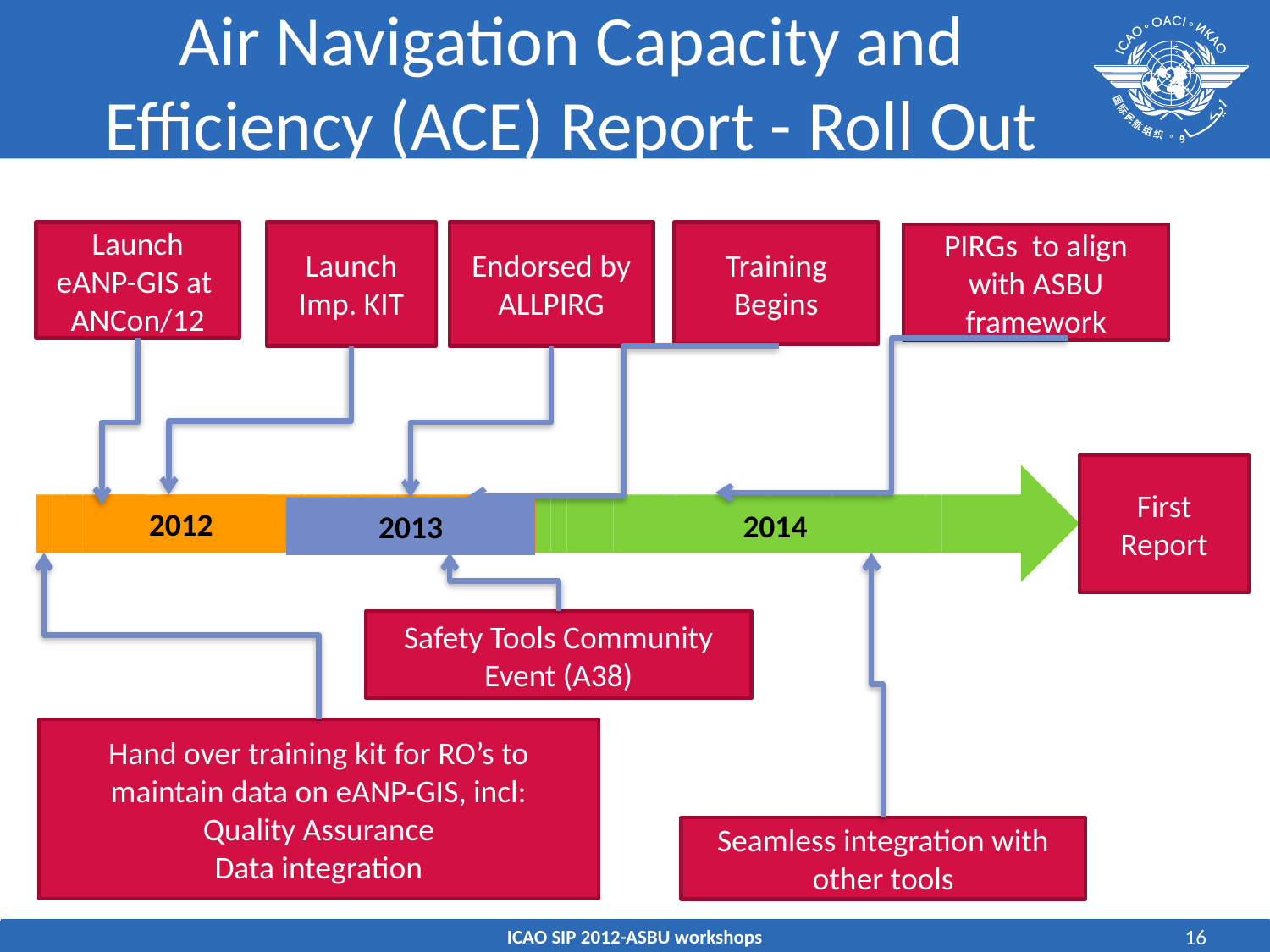

# Air Navigation Capacity and Efficiency (ACE) Report - Roll Out
Launch eANP-GIS at  ANCon/12
Launch Imp. KIT
Endorsed by ALLPIRG
Training Begins
PIRGs  to align with ASBU
framework
First Report

2012

2013
2014
Safety Tools Community Event (A38)
Hand over training kit for RO’s to maintain data on eANP-GIS, incl:
Quality Assurance
Data integration
Seamless integration with other tools
ICAO SIP 2012-ASBU workshops
16